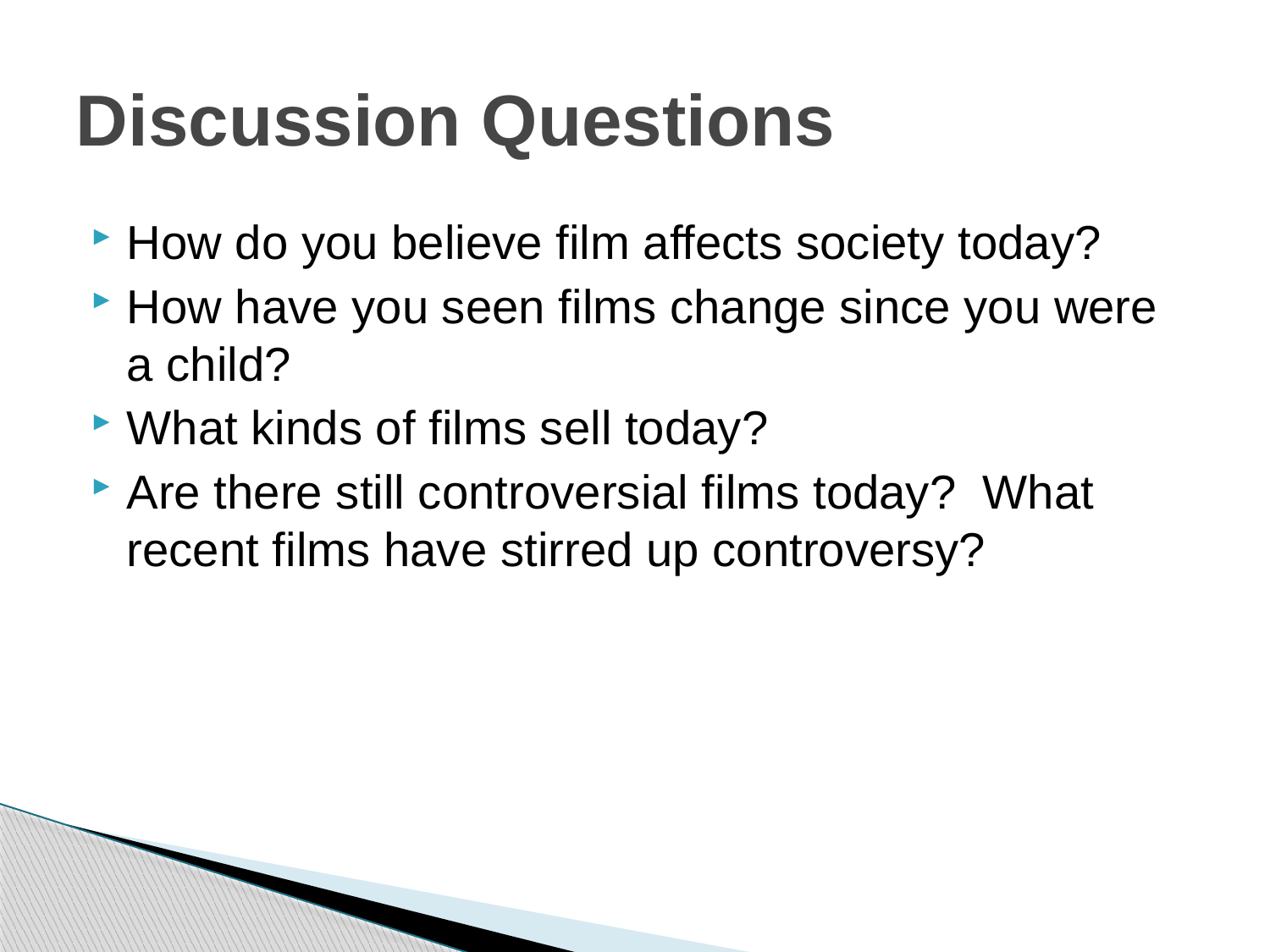

# Discussion Questions
How do you believe film affects society today?
How have you seen films change since you were a child?
What kinds of films sell today?
Are there still controversial films today?  What recent films have stirred up controversy?